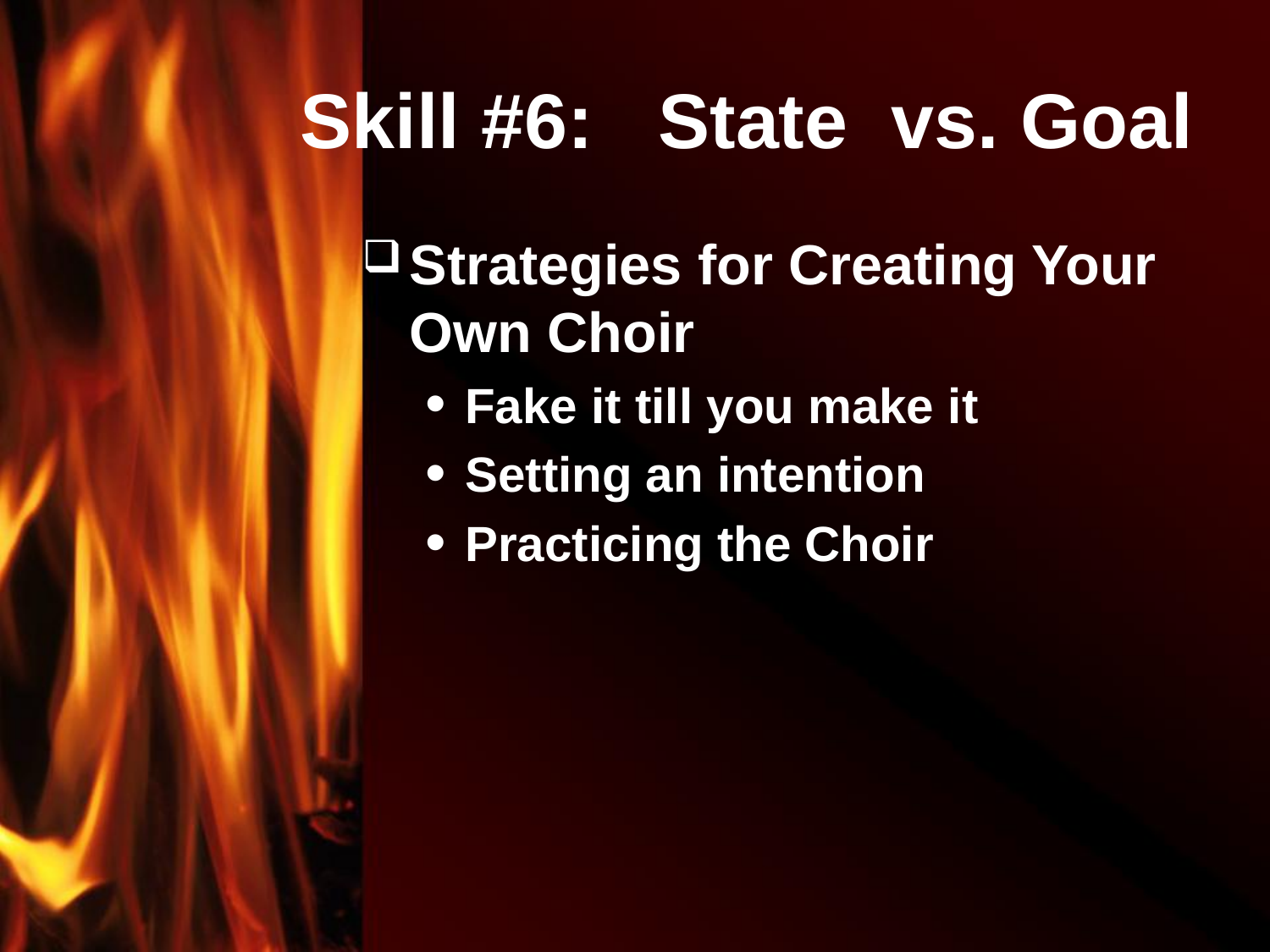

# Skill #6:   State  vs. Goal
Strategies for Creating Your Own Choir
Fake it till you make it
Setting an intention
Practicing the Choir